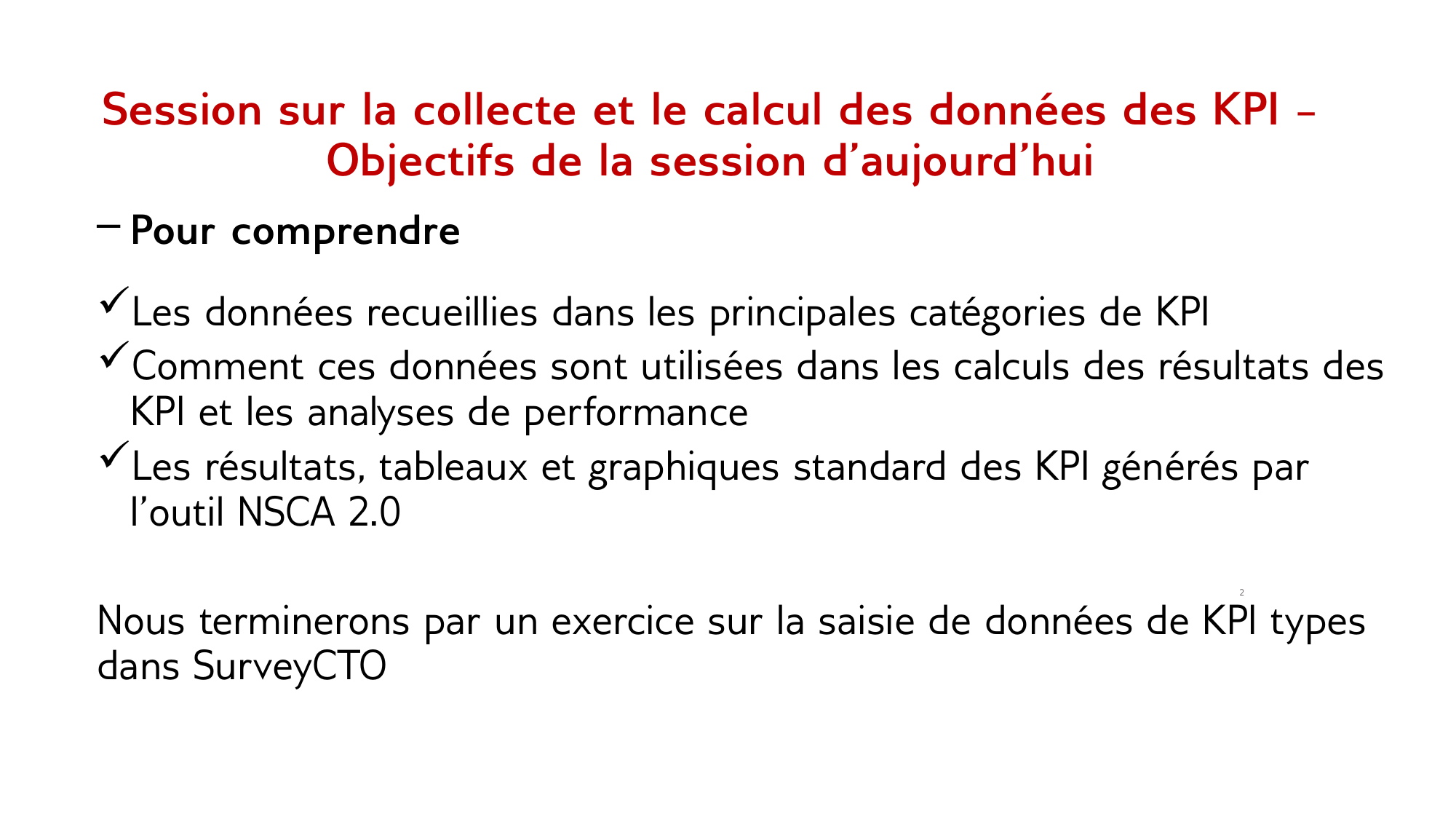

# Session sur la collecte et le calcul des données des KPI – Objectifs de la session d’aujourd’hui
Pour comprendre

Les données recueillies dans les principales catégories de KPI
Comment ces données sont utilisées dans les calculs des résultats des KPI et les analyses de performance
Les résultats, tableaux et graphiques standard des KPI générés par l’outil NSCA 2.0

Nous terminerons par un exercice sur la saisie de données de KPI types dans SurveyCTO
2